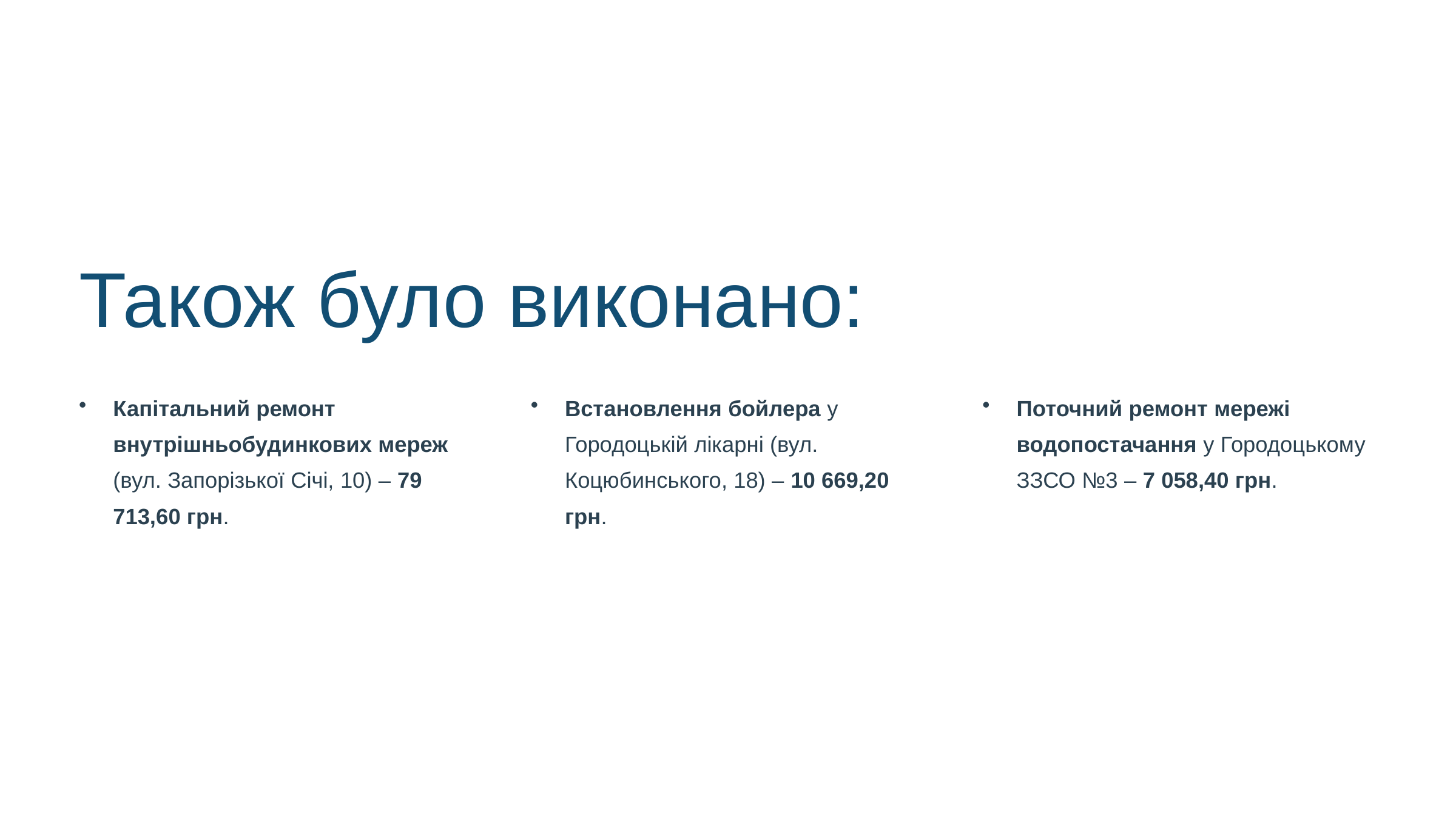

Також було виконано:
Капітальний ремонт внутрішньобудинкових мереж (вул. Запорізької Січі, 10) – 79 713,60 грн.
Встановлення бойлера у Городоцькій лікарні (вул. Коцюбинського, 18) – 10 669,20 грн.
Поточний ремонт мережі водопостачання у Городоцькому ЗЗСО №3 – 7 058,40 грн.